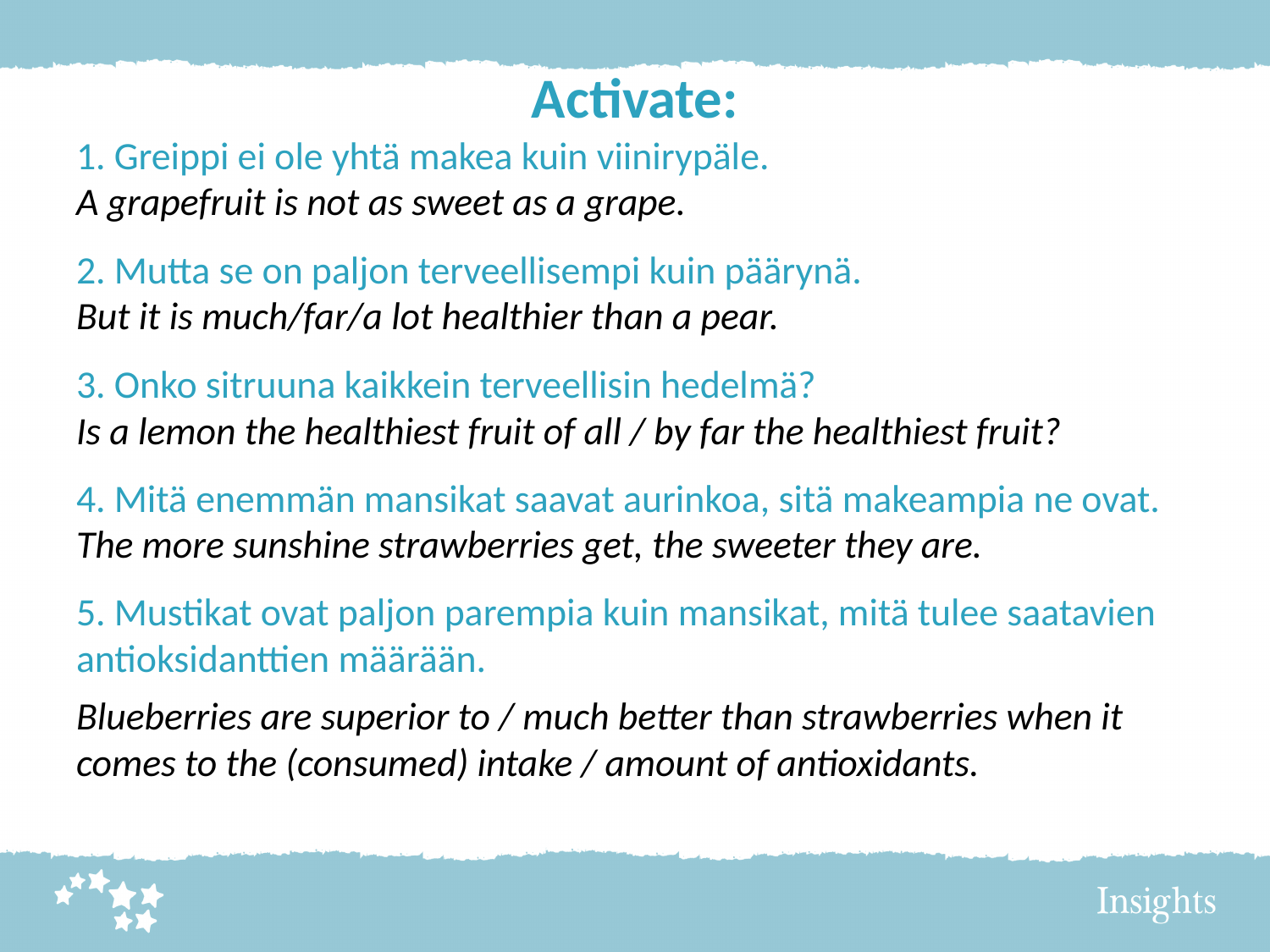

# Activate:
1. Greippi ei ole yhtä makea kuin viinirypäle.
A grapefruit is not as sweet as a grape.
2. Mutta se on paljon terveellisempi kuin päärynä.
But it is much/far/a lot healthier than a pear.
3. Onko sitruuna kaikkein terveellisin hedelmä?
Is a lemon the healthiest fruit of all / by far the healthiest fruit?
4. Mitä enemmän mansikat saavat aurinkoa, sitä makeampia ne ovat.
The more sunshine strawberries get, the sweeter they are.
5. Mustikat ovat paljon parempia kuin mansikat, mitä tulee saatavien antioksidanttien määrään.
Blueberries are superior to / much better than strawberries when it comes to the (consumed) intake / amount of antioxidants.